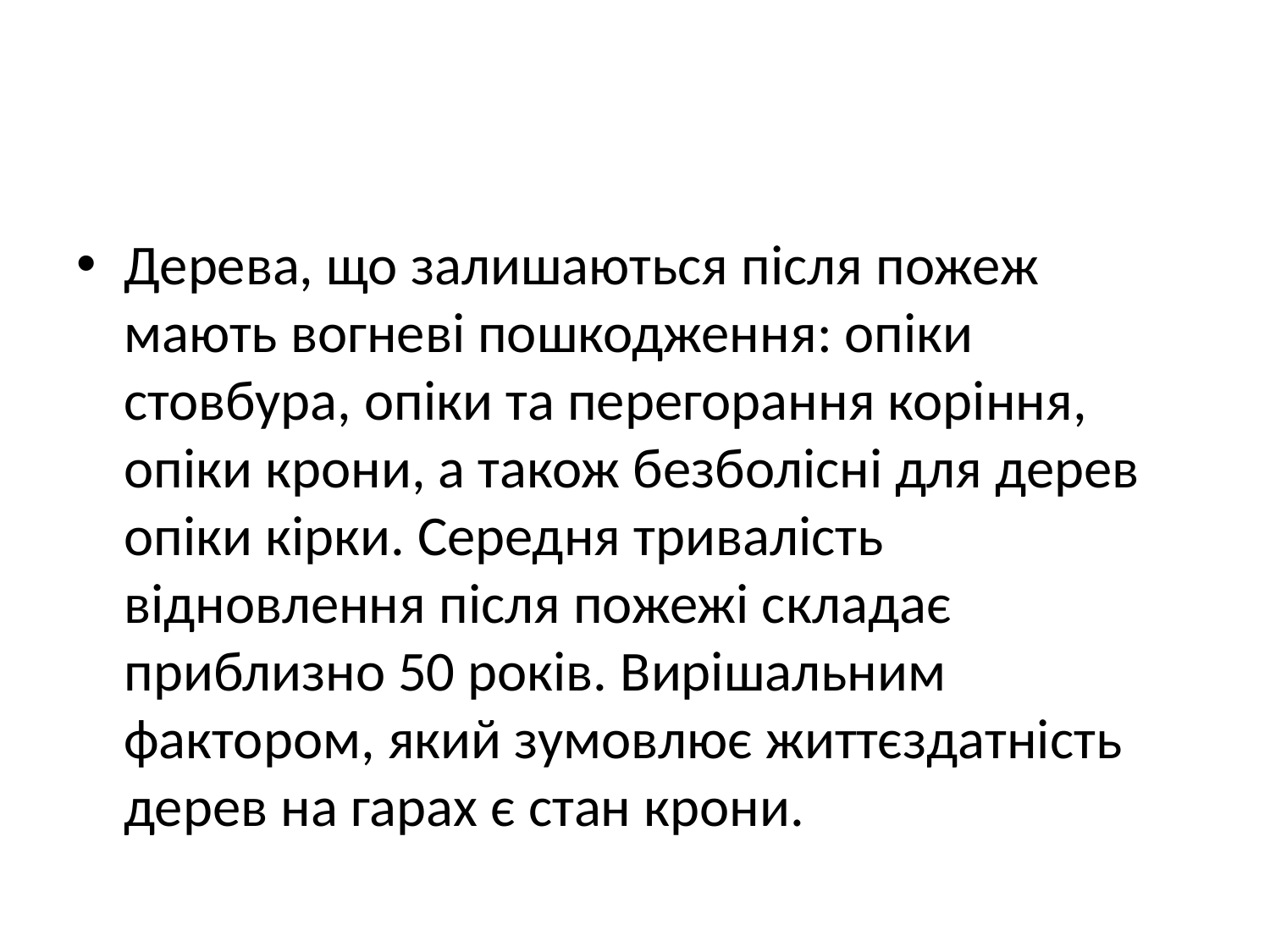

#
Дерева, що залишаються після пожеж мають вогневі пошкодження: опіки стовбура, опіки та перегорання коріння, опіки крони, а також безболісні для дерев опіки кірки. Середня тривалість відновлення після пожежі складає приблизно 50 років. Вирішальним фактором, який зумовлює життєздатність дерев на гарах є стан крони.